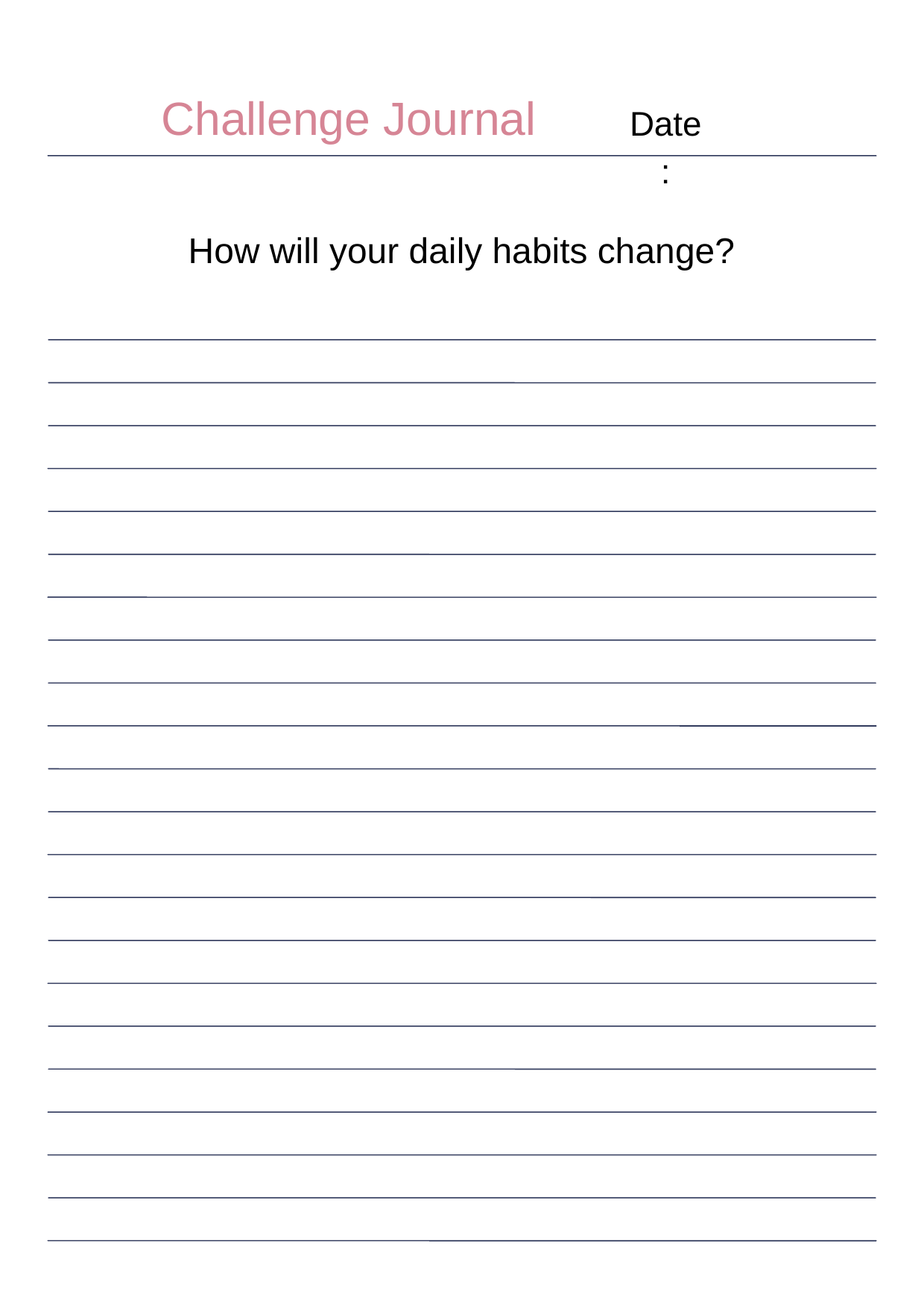

Challenge Journal
Date:

How will your daily habits change?